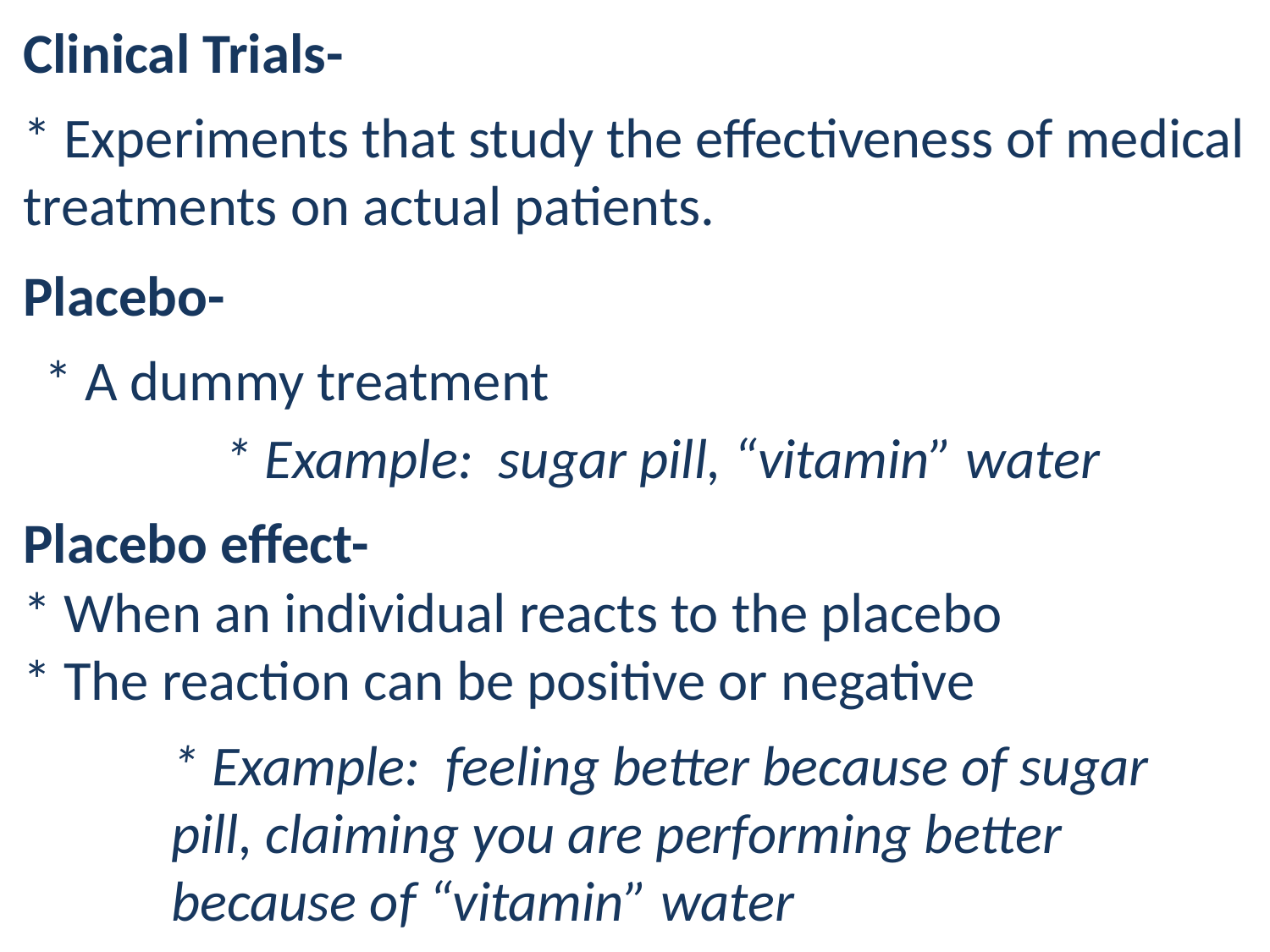

Clinical Trials-
* Experiments that study the effectiveness of medical treatments on actual patients.
Placebo-
* A dummy treatment
* Example:  sugar pill, “vitamin” water
Placebo effect-
* When an individual reacts to the placebo
* The reaction can be positive or negative
* Example:  feeling better because of sugar pill, claiming you are performing better because of “vitamin” water